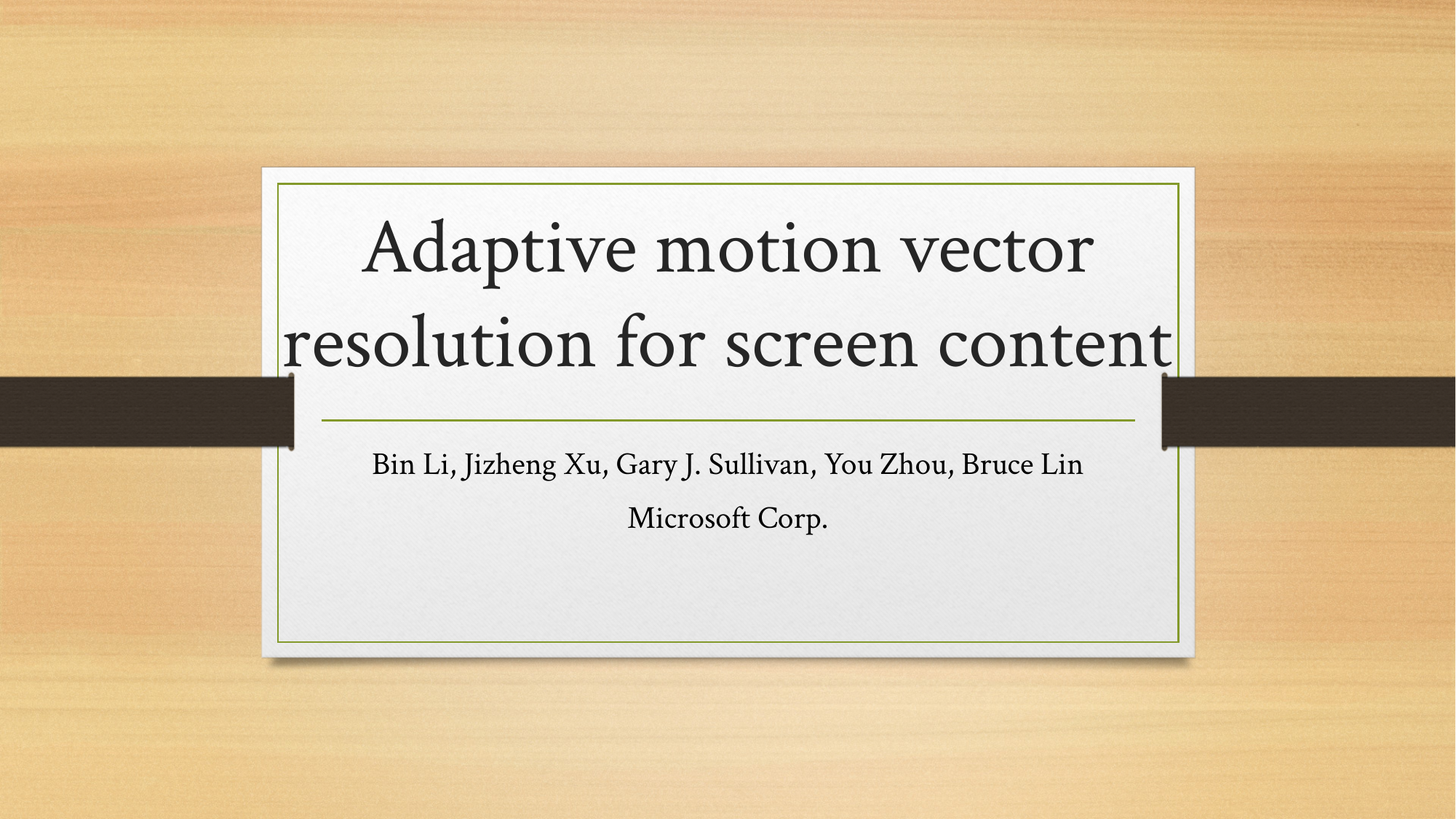

# Adaptive motion vector resolution for screen content
Bin Li, Jizheng Xu, Gary J. Sullivan, You Zhou, Bruce Lin
Microsoft Corp.